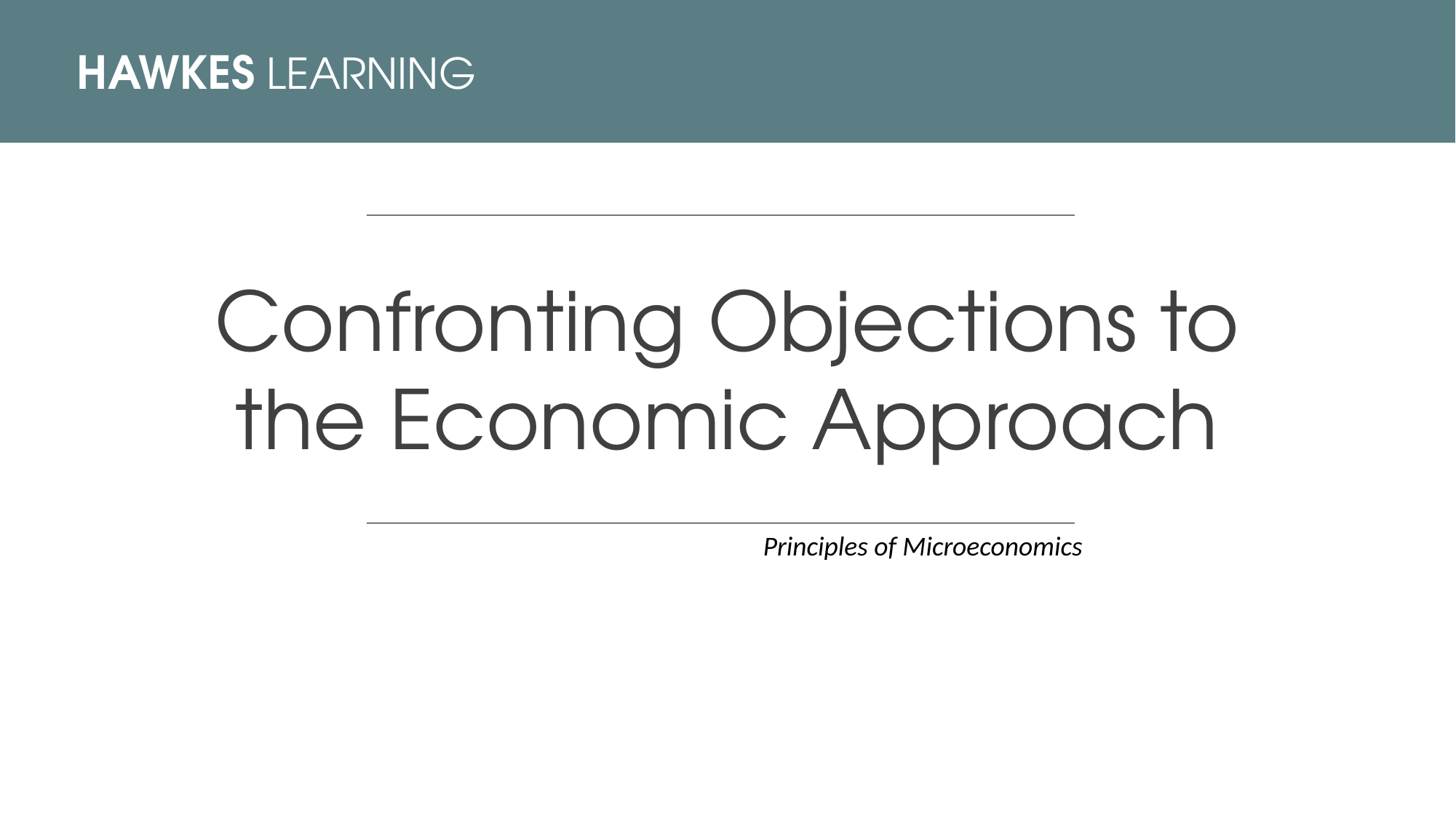

HAWKES LEARNING
Confronting Objections to the Economic Approach
Principles of Microeconomics